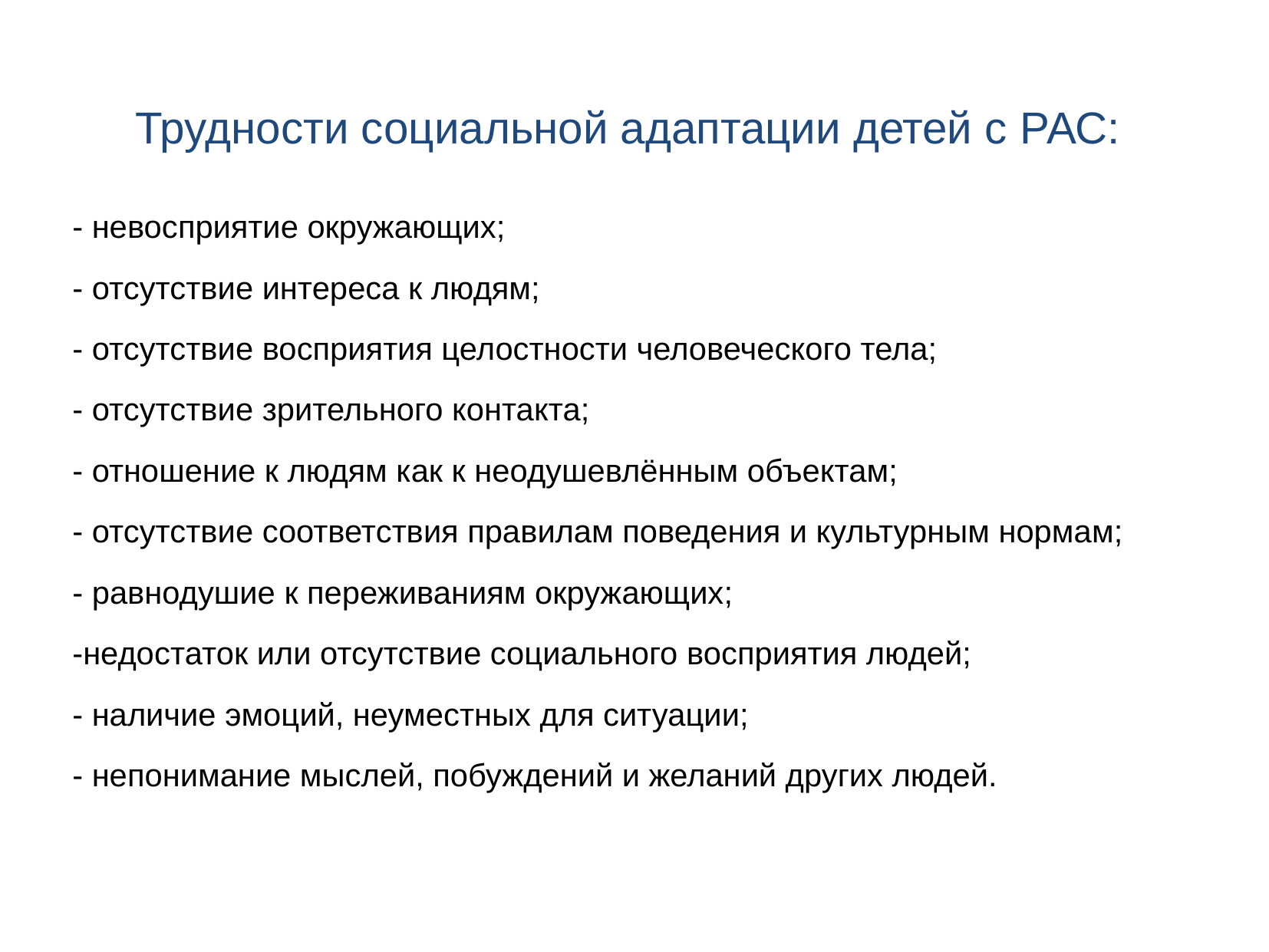

# Трудности социальной адаптации детей с РАС:
- невосприятие окружающих;
- отсутствие интереса к людям;
- отсутствие восприятия целостности человеческого тела;
- отсутствие зрительного контакта;
- отношение к людям как к неодушевлённым объектам;
- отсутствие соответствия правилам поведения и культурным нормам;
- равнодушие к переживаниям окружающих;
-недостаток или отсутствие социального восприятия людей;
- наличие эмоций, неуместных для ситуации;
- непонимание мыслей, побуждений и желаний других людей.